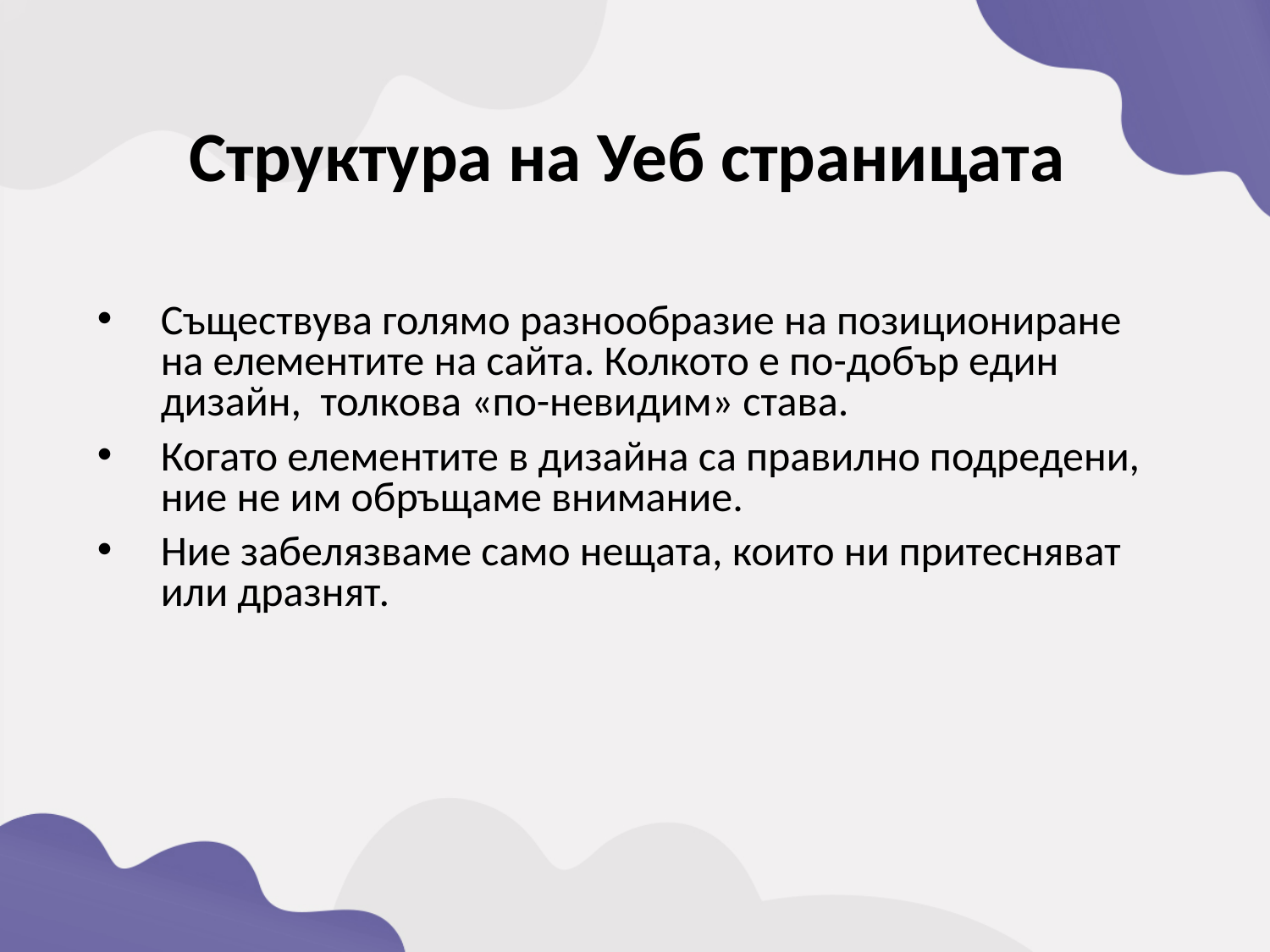

Структура на Уеб страницата

Съществува голямо разнообразие на позициониране на елементите на сайта. Колкото е по-добър един дизайн,  толкова «по-невидим» става.
Когато елементите в дизайна са правилно подредени, ние не им обръщаме внимание.
Ние забелязваме само нещата, които ни притесняват или дразнят.